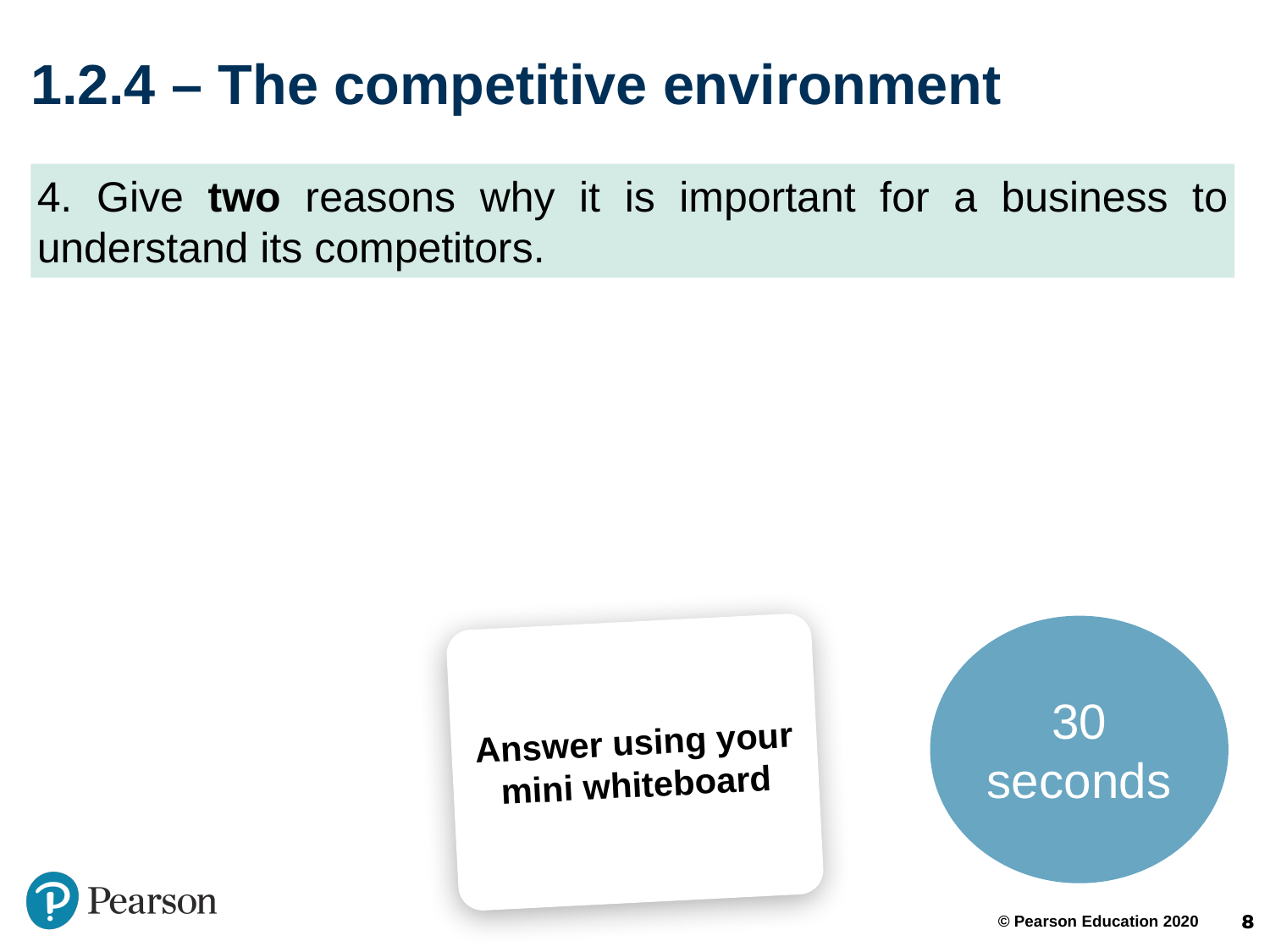

# 1.2.4 – The competitive environment
4. Give two reasons why it is important for a business to understand its competitors.

30 seconds

Answer using your mini whiteboard

8